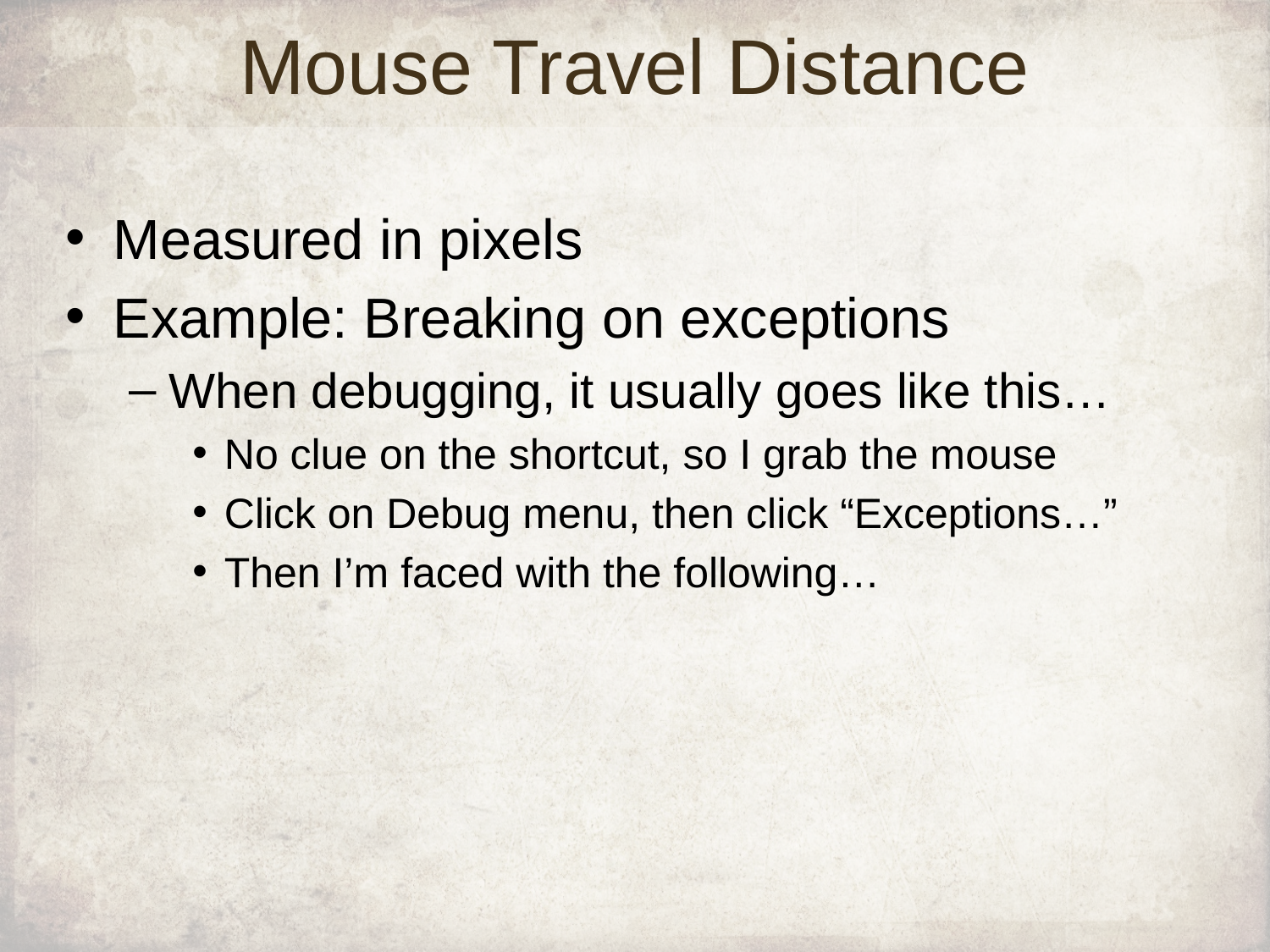

# Mouse Travel Distance
Measured in pixels
Example: Breaking on exceptions
When debugging, it usually goes like this…
No clue on the shortcut, so I grab the mouse
Click on Debug menu, then click “Exceptions…”
Then I’m faced with the following…